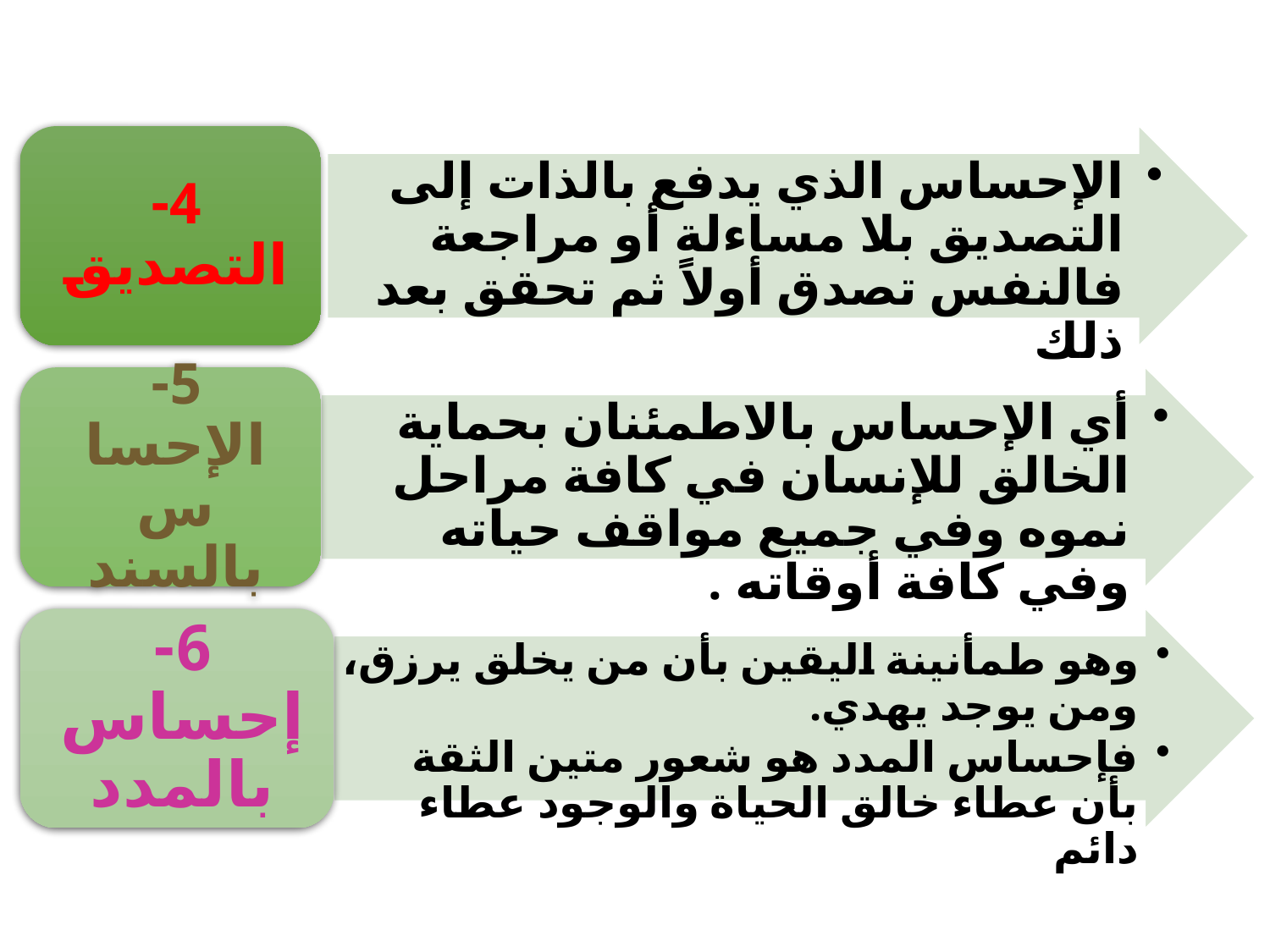

الإحساس الذي يدفع بالذات إلى التصديق بلا مساءلة أو مراجعة فالنفس تصدق أولاً ثم تحقق بعد ذلك
4- التصديق
أي الإحساس بالاطمئنان بحماية الخالق للإنسان في كافة مراحل نموه وفي جميع مواقف حياته وفي كافة أوقاته .
5- الإحساس بالسند
وهو طمأنينة اليقين بأن من يخلق يرزق، ومن يوجد يهدي.
فإحساس المدد هو شعور متين الثقة بأن عطاء خالق الحياة والوجود عطاء دائم
6- إحساس بالمدد